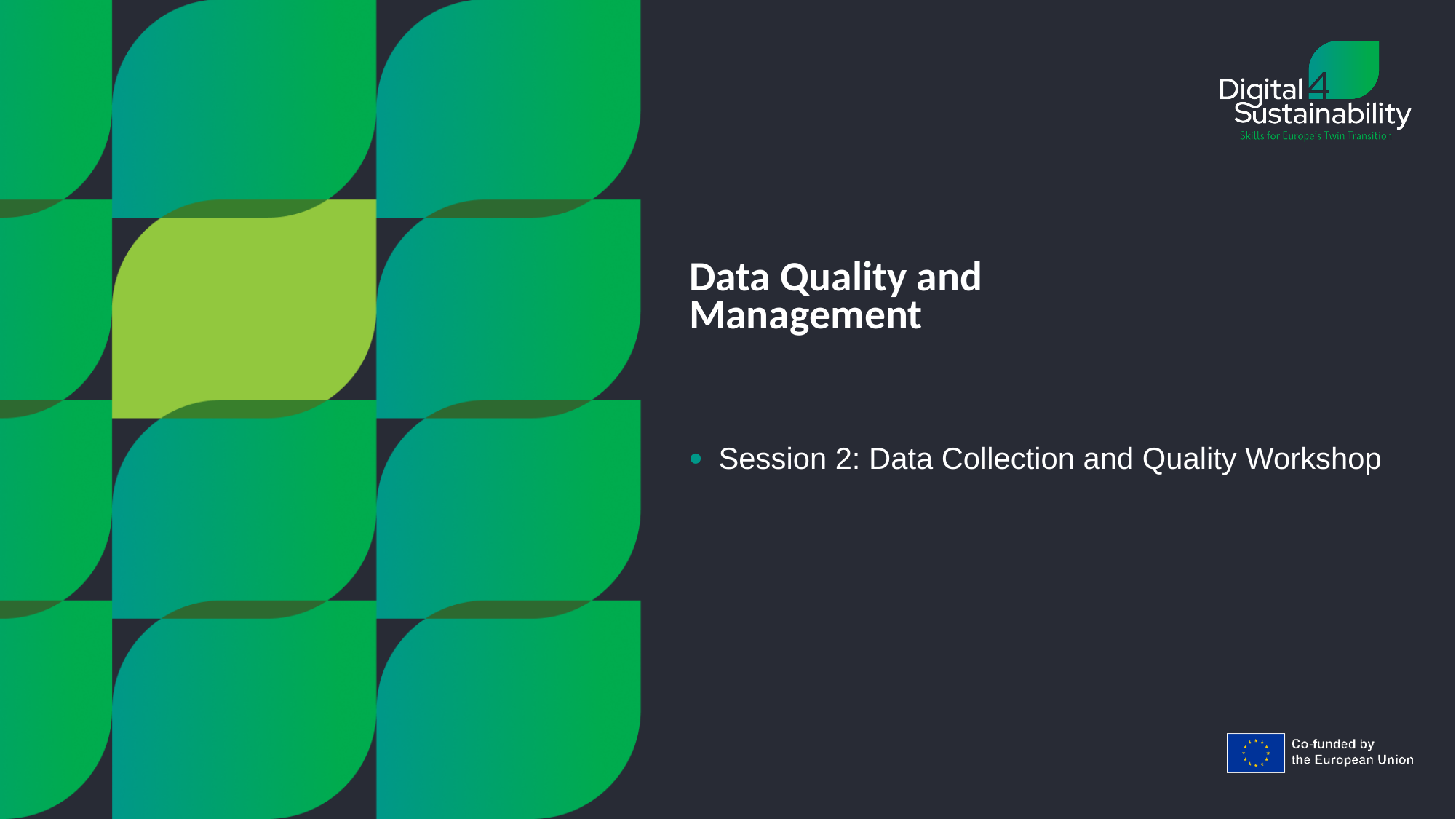

# Data Quality and Management
Session 2: Data Collection and Quality Workshop